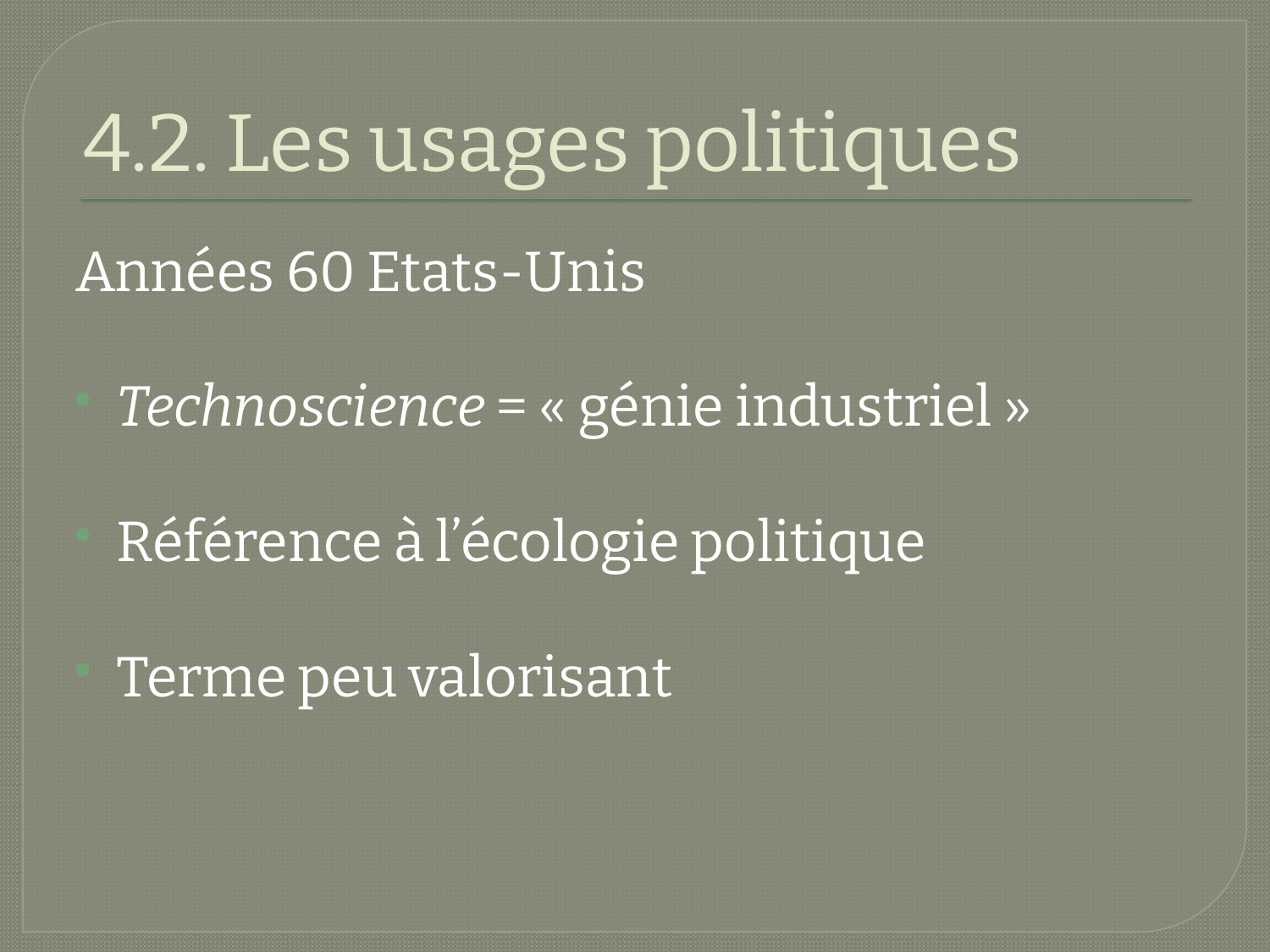

# 4.2. Les usages politiques
Années 60 Etats-Unis

Technoscience = « génie industriel »

Référence à l’écologie politique

Terme peu valorisant